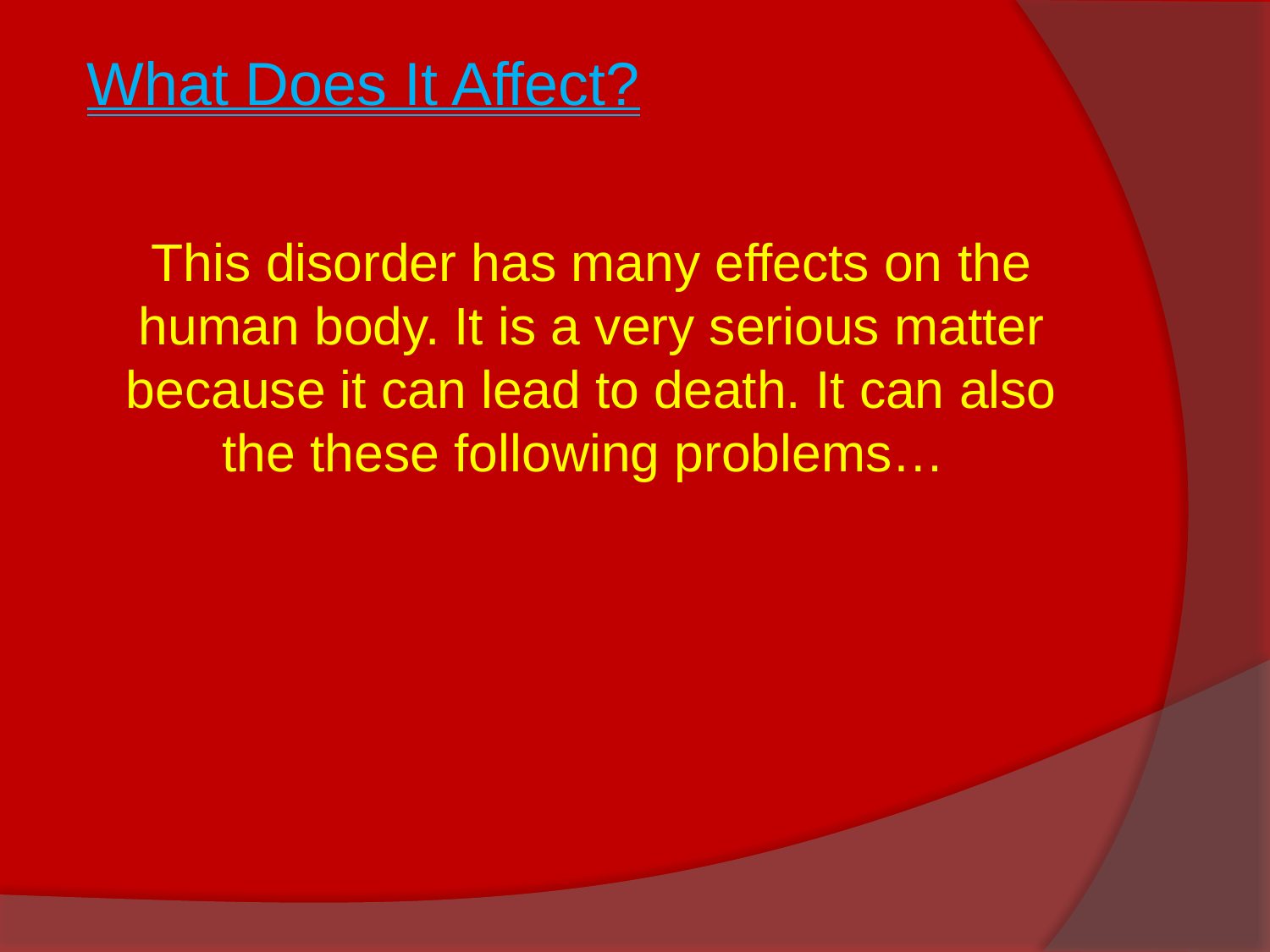

# What Does It Affect?
This disorder has many effects on the human body. It is a very serious matter because it can lead to death. It can also the these following problems…